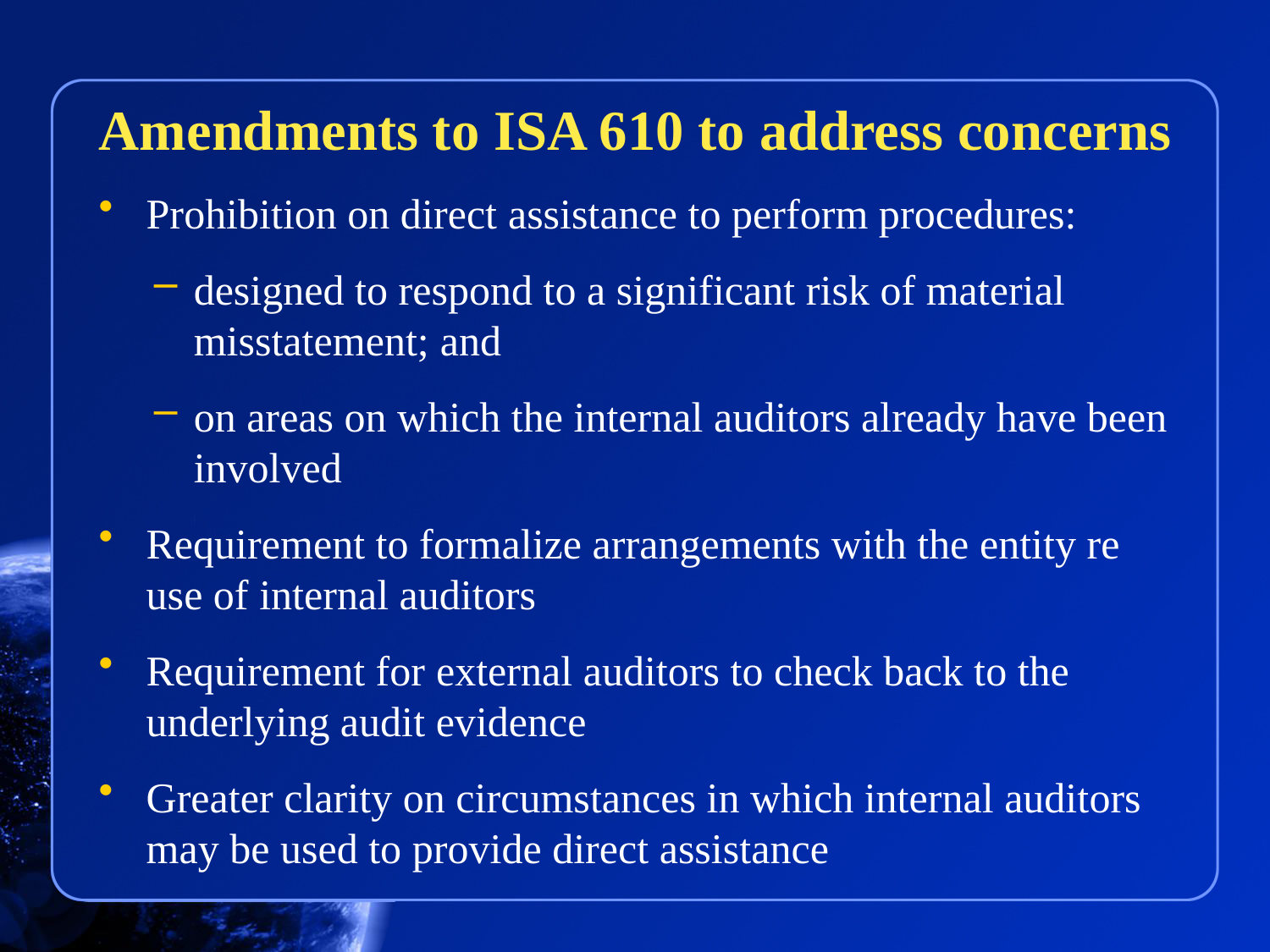

#
Amendments to ISA 610 to address concerns
Prohibition on direct assistance to perform procedures:
designed to respond to a significant risk of material misstatement; and
on areas on which the internal auditors already have been involved
Requirement to formalize arrangements with the entity re use of internal auditors
Requirement for external auditors to check back to the underlying audit evidence
Greater clarity on circumstances in which internal auditors may be used to provide direct assistance